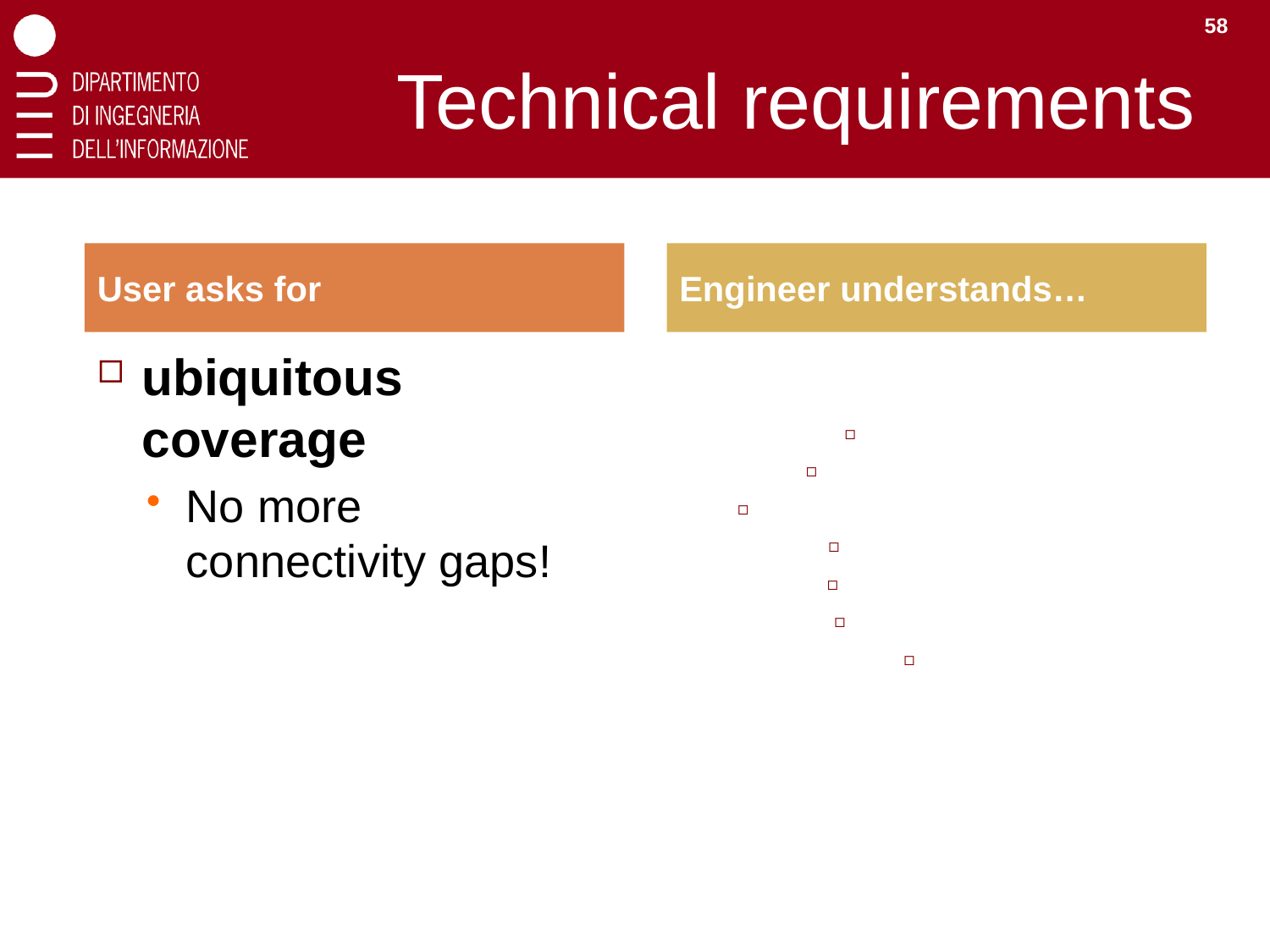

58
# Technical requirements
User asks for
Engineer understands…
ubiquitous coverage
No more connectivity gaps!
multiple RATs
new frequency bands
multiple antennae & beam forming
cell densification
higher sensitivity
better handover
…